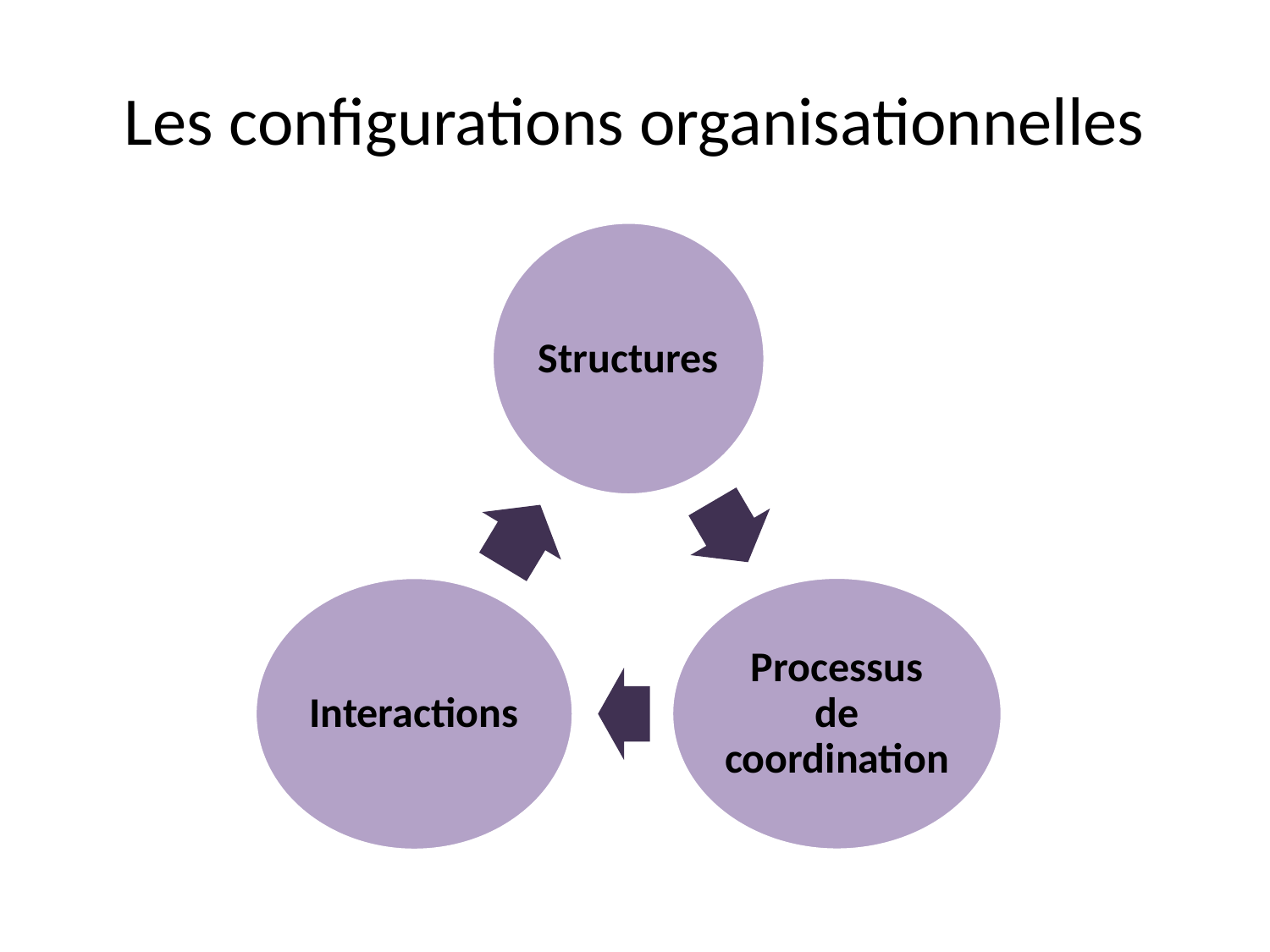

# Les configurations organisationnelles
Structures

Processus de coordination

Interactions